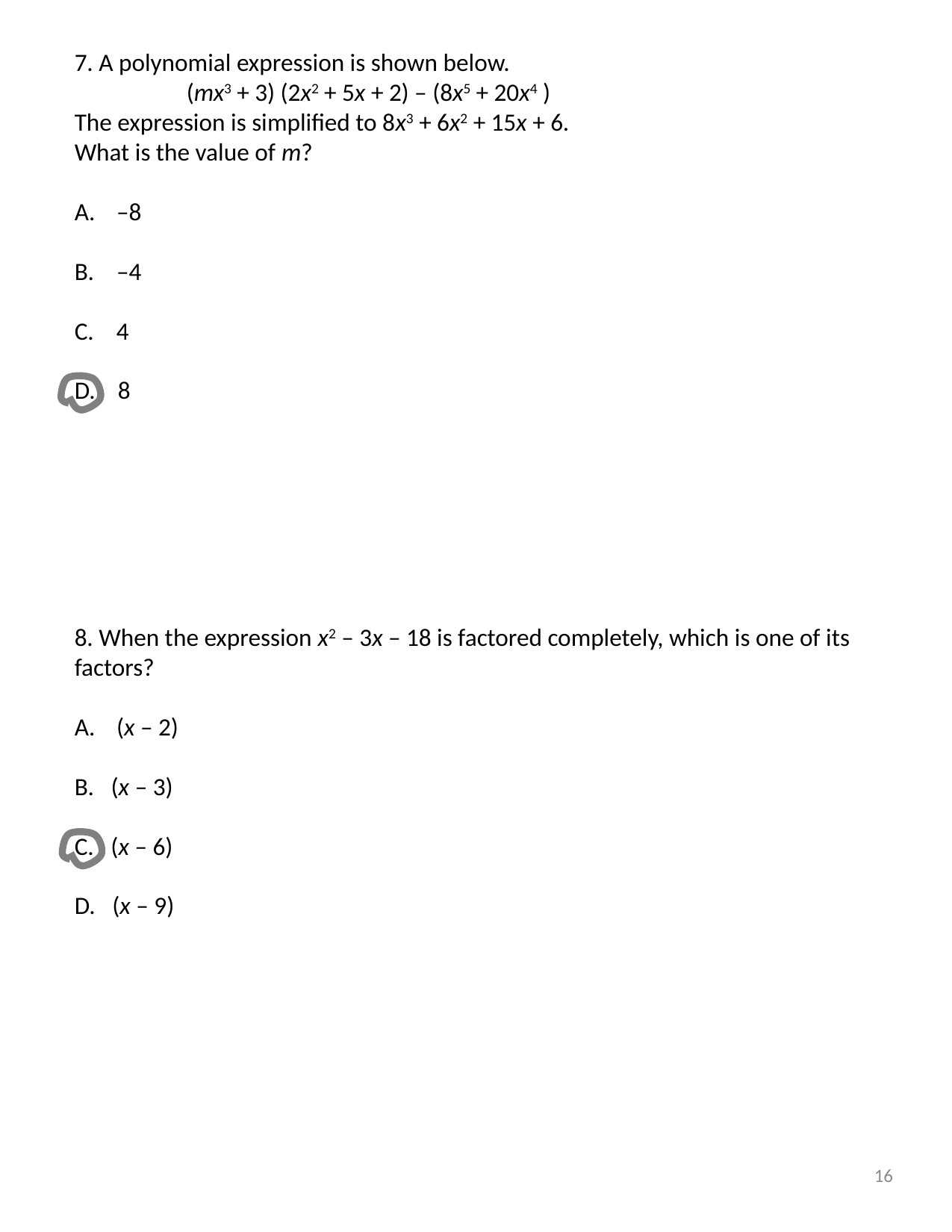

7. A polynomial expression is shown below.
	(mx3 + 3) (2x2 + 5x + 2) – (8x5 + 20x4 )
The expression is simplified to 8x3 + 6x2 + 15x + 6.
What is the value of m?

–8

B.    –4

C.    4

D.    8

8. When the expression x2 – 3x – 18 is factored completely, which is one of its factors?

(x – 2)

B.   (x – 3)

C.   (x – 6)

D.   (x – 9)

16